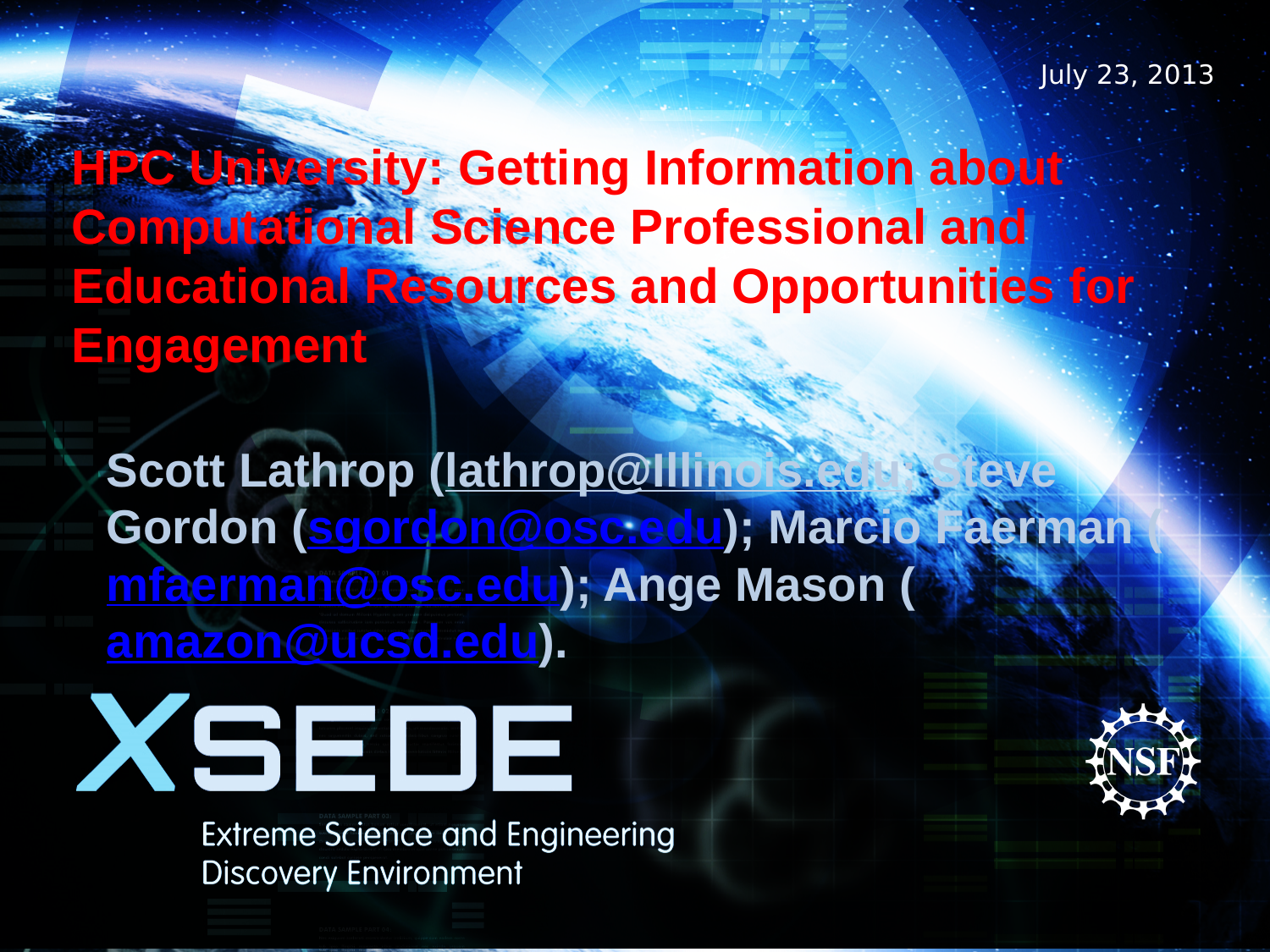

# HPC University: Getting Information about Computational Science Professional and Educational Resources and Opportunities for Engagement
Scott Lathrop (lathrop@Illinois.edu; Steve Gordon (sgordon@osc.edu); Marcio Faerman (mfaerman@osc.edu); Ange Mason (amazon@ucsd.edu).